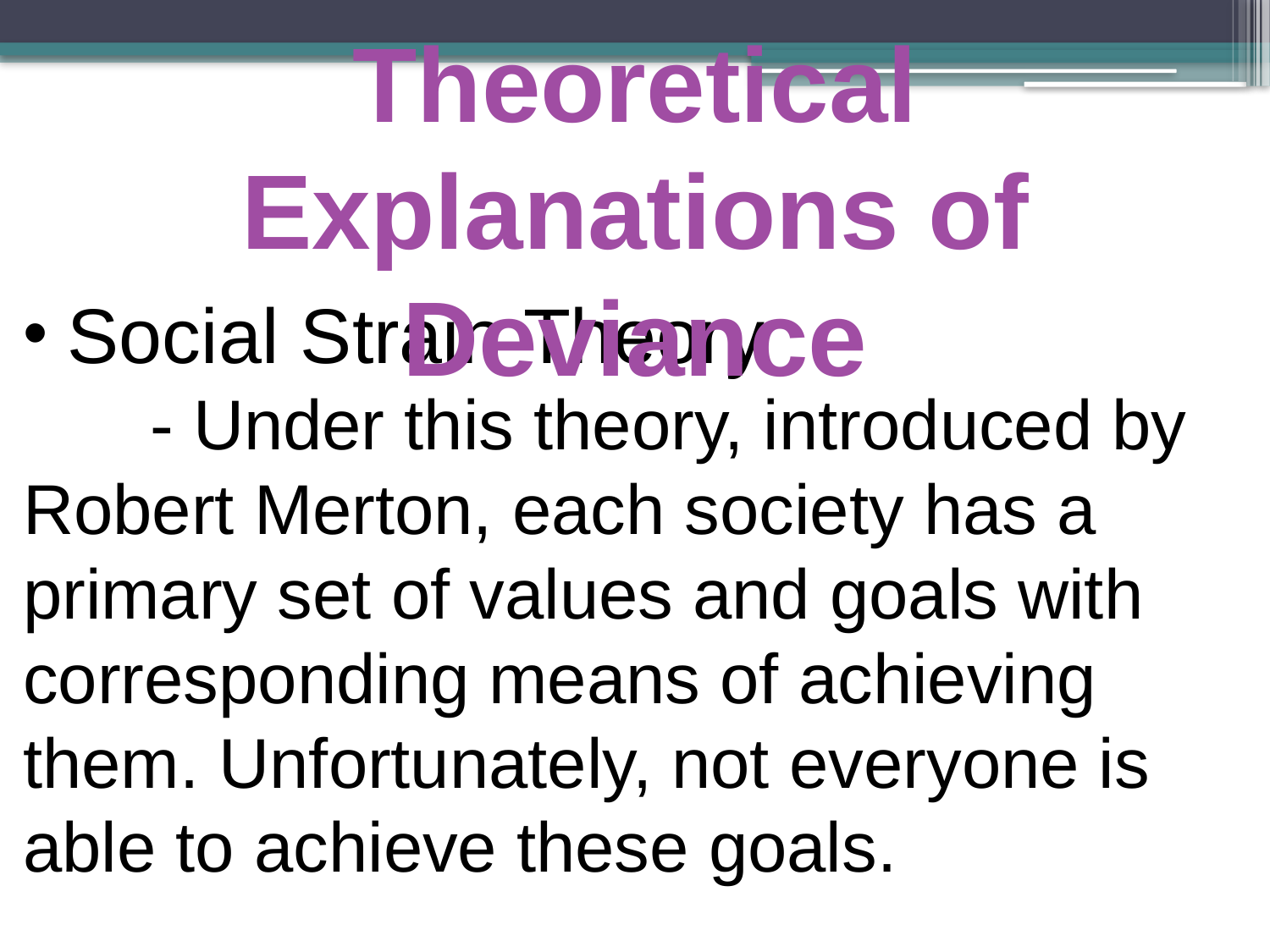

Theoretical Explanations of Deviance
 Social Strain Theory
	- Under this theory, introduced by Robert Merton, each society has a primary set of values and goals with corresponding means of achieving them. Unfortunately, not everyone is able to achieve these goals.